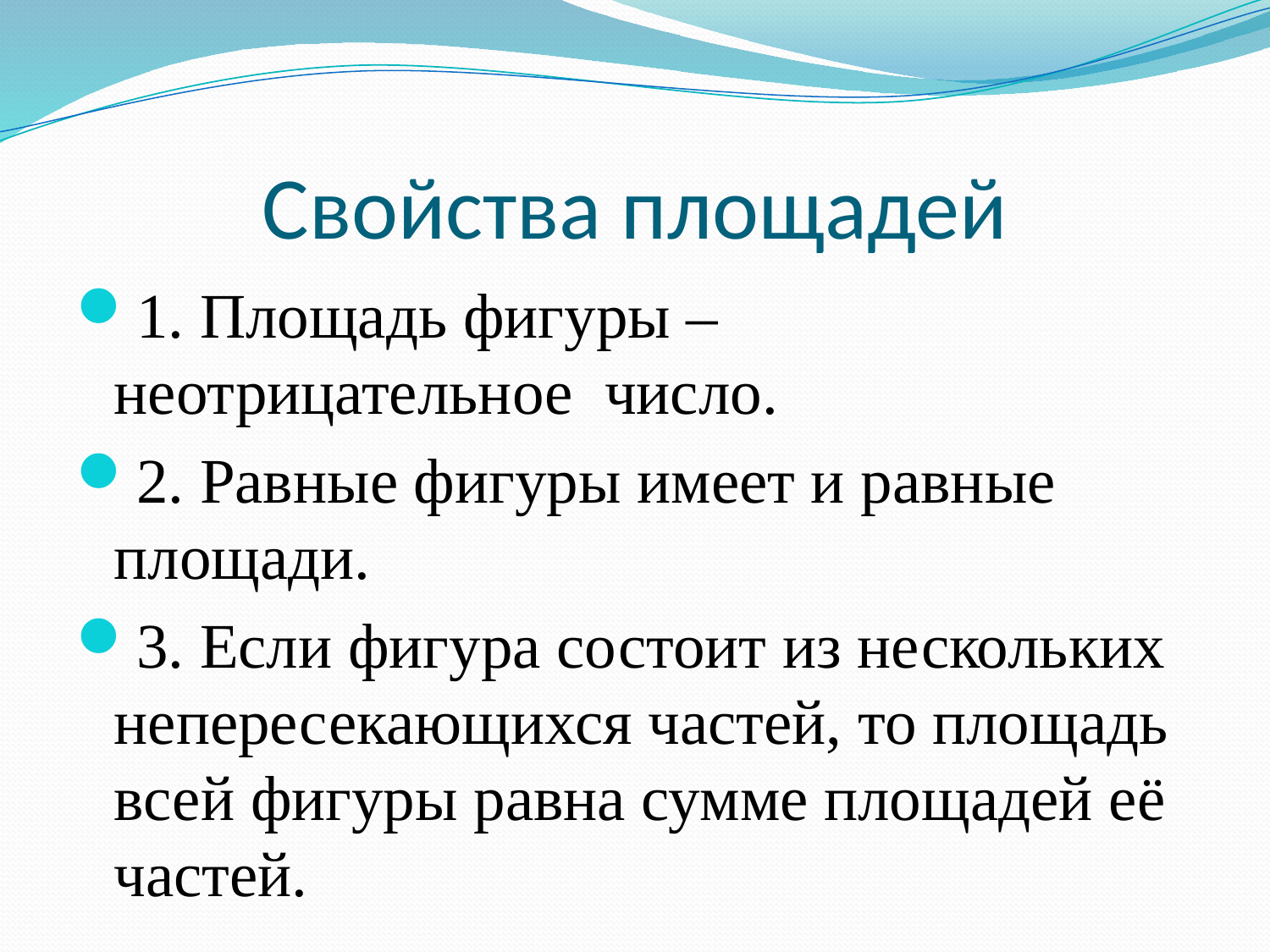

# Свойства площадей
1. Площадь фигуры – неотрицательное  число.
2. Равные фигуры имеет и равные площади.
3. Если фигура состоит из нескольких непересекающихся частей, то площадь всей фигуры равна сумме площадей её частей.